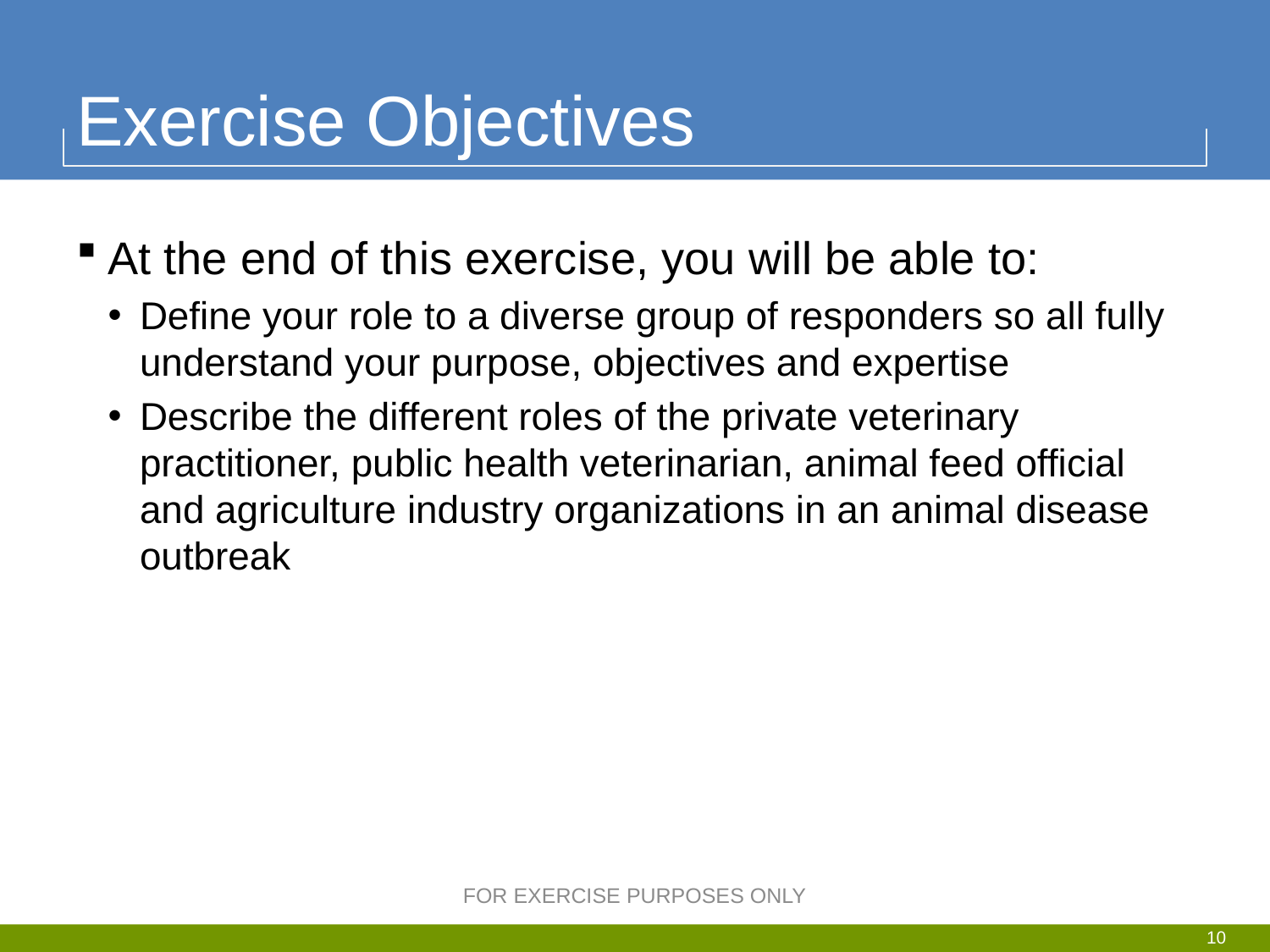

# Exercise Objectives
At the end of this exercise, you will be able to:
Define your role to a diverse group of responders so all fully understand your purpose, objectives and expertise
Describe the different roles of the private veterinary practitioner, public health veterinarian, animal feed official and agriculture industry organizations in an animal disease outbreak
FOR EXERCISE PURPOSES ONLY